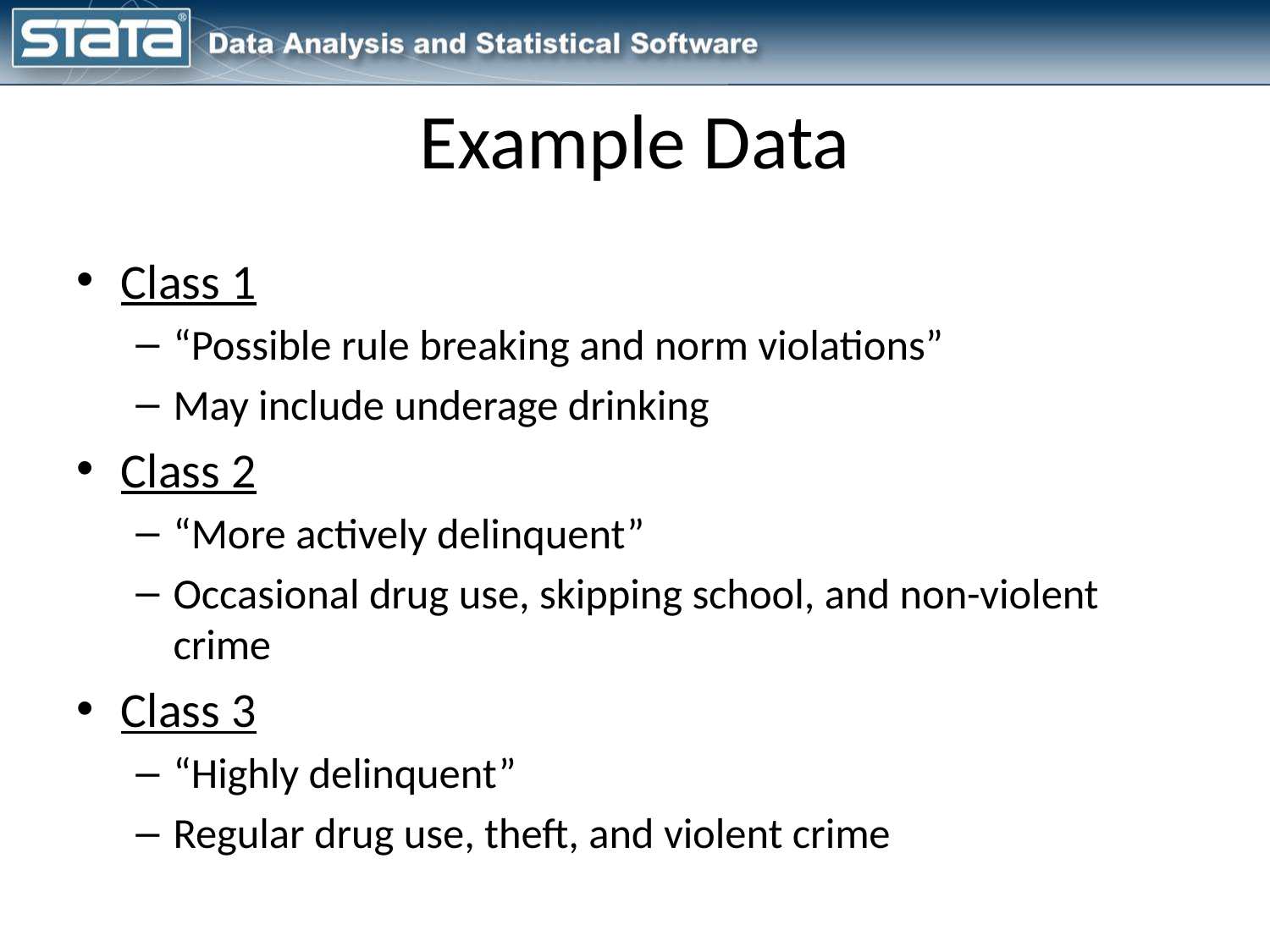

# Example Data
Class 1
“Possible rule breaking and norm violations”
May include underage drinking
Class 2
“More actively delinquent”
Occasional drug use, skipping school, and non-violent crime
Class 3
“Highly delinquent”
Regular drug use, theft, and violent crime